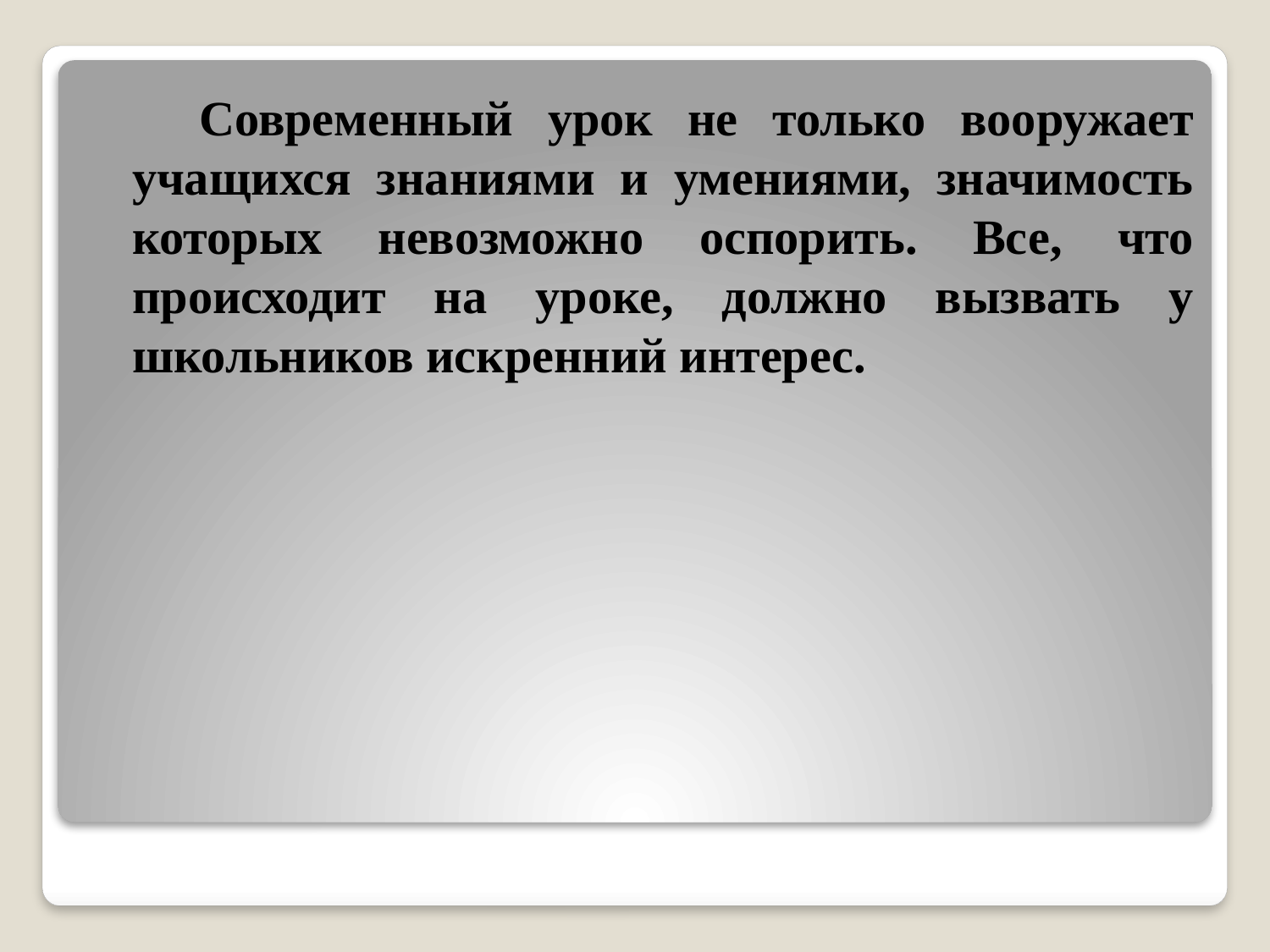

Современный урок не только вооружает учащихся знаниями и умениями, значимость которых невозможно оспорить. Все, что происходит на уроке, должно вызвать у школьников искренний интерес.
#